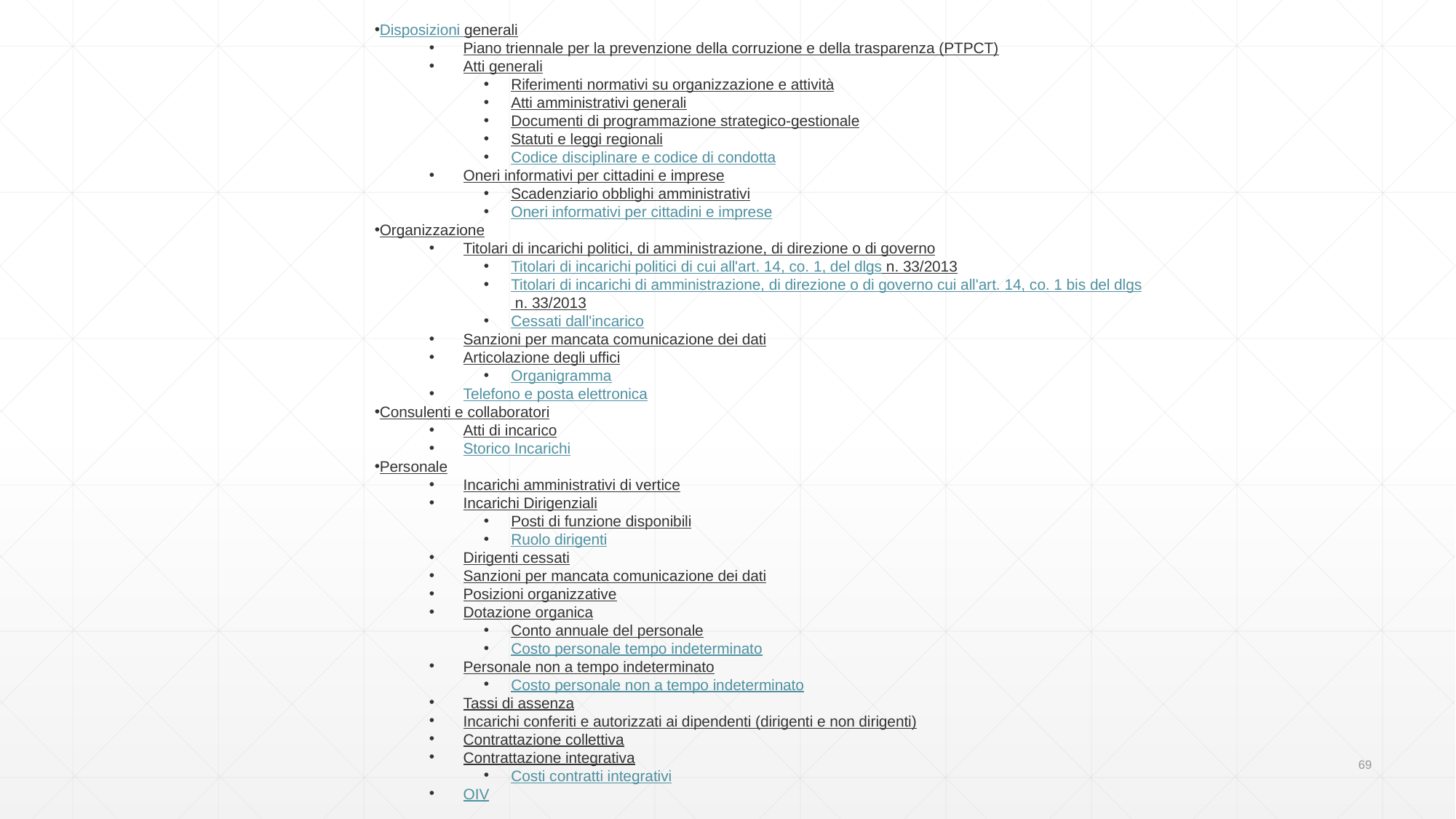

Disposizioni generali
Piano triennale per la prevenzione della corruzione e della trasparenza (PTPCT)
Atti generali
Riferimenti normativi su organizzazione e attività
Atti amministrativi generali
Documenti di programmazione strategico-gestionale
Statuti e leggi regionali
Codice disciplinare e codice di condotta
Oneri informativi per cittadini e imprese
Scadenziario obblighi amministrativi
Oneri informativi per cittadini e imprese
Organizzazione
Titolari di incarichi politici, di amministrazione, di direzione o di governo
Titolari di incarichi politici di cui all'art. 14, co. 1, del dlgs n. 33/2013
Titolari di incarichi di amministrazione, di direzione o di governo cui all'art. 14, co. 1 bis del dlgs n. 33/2013
Cessati dall'incarico
Sanzioni per mancata comunicazione dei dati
Articolazione degli uffici
Organigramma
Telefono e posta elettronica
Consulenti e collaboratori
Atti di incarico
Storico Incarichi
Personale
Incarichi amministrativi di vertice
Incarichi Dirigenziali
Posti di funzione disponibili
Ruolo dirigenti
Dirigenti cessati
Sanzioni per mancata comunicazione dei dati
Posizioni organizzative
Dotazione organica
Conto annuale del personale
Costo personale tempo indeterminato
Personale non a tempo indeterminato
Costo personale non a tempo indeterminato
Tassi di assenza
Incarichi conferiti e autorizzati ai dipendenti (dirigenti e non dirigenti)
Contrattazione collettiva
Contrattazione integrativa
Costi contratti integrativi
OIV
69